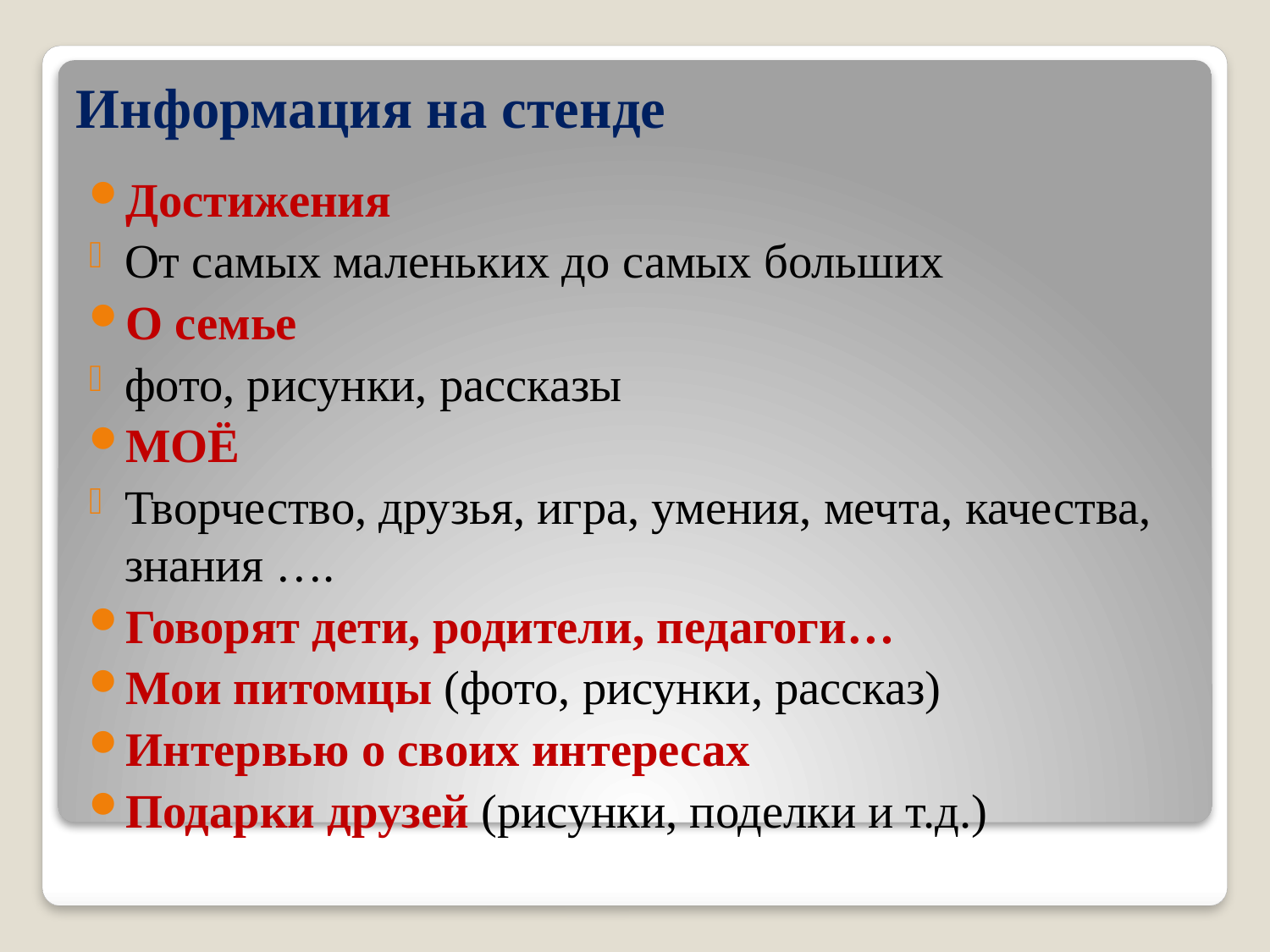

# Информация на стенде
Достижения
От самых маленьких до самых больших
О семье
фото, рисунки, рассказы
МОЁ
Творчество, друзья, игра, умения, мечта, качества, знания ….
Говорят дети, родители, педагоги…
Мои питомцы (фото, рисунки, рассказ)
Интервью о своих интересах
Подарки друзей (рисунки, поделки и т.д.)